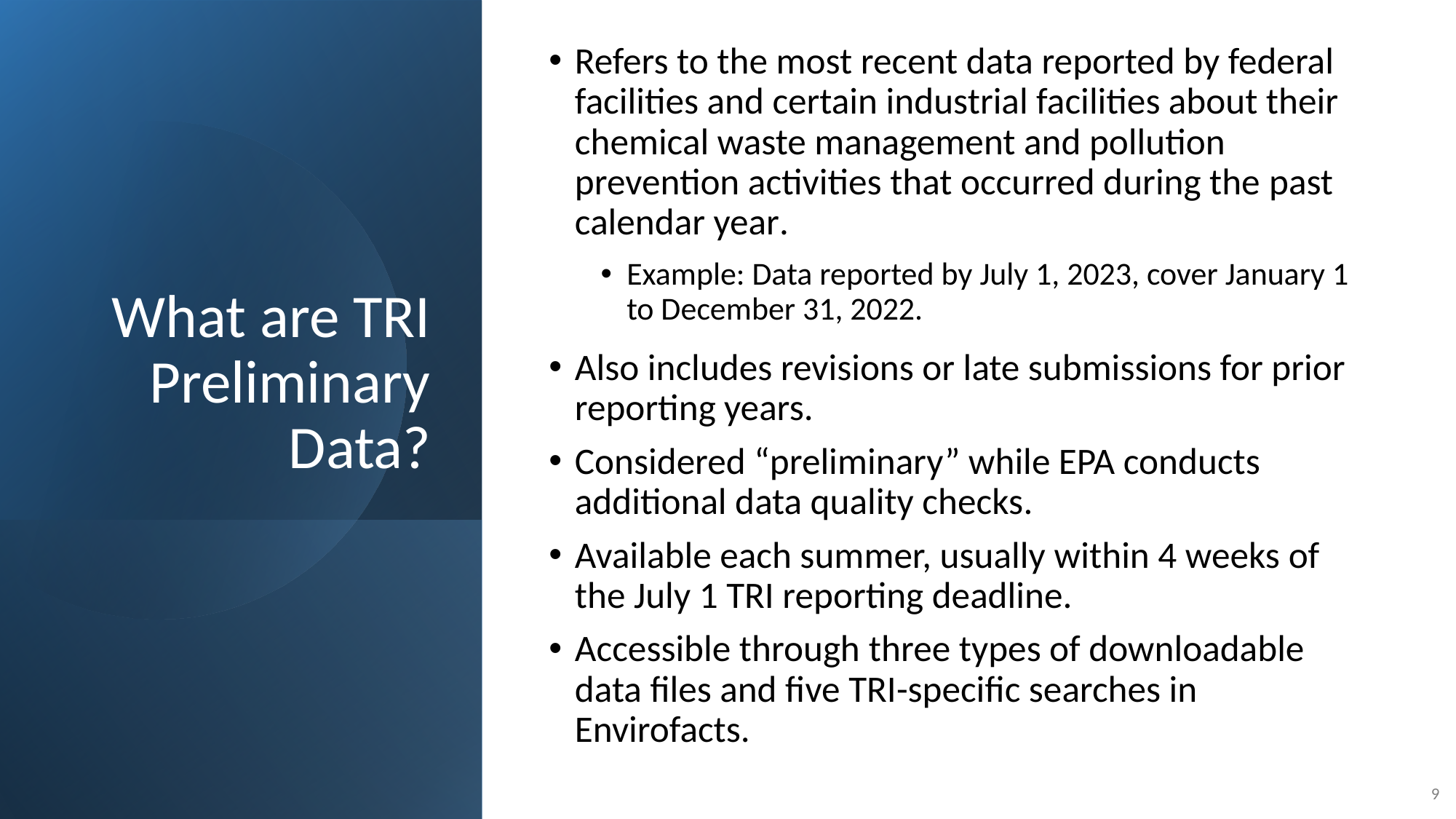

Refers to the most recent data reported by federal facilities and certain industrial facilities about their chemical waste management and pollution prevention activities that occurred during the past calendar year.
Example: Data reported by July 1, 2023, cover January 1 to December 31, 2022.
Also includes revisions or late submissions for prior reporting years.
Considered “preliminary” while EPA conducts additional data quality checks.
Available each summer, usually within 4 weeks of the July 1 TRI reporting deadline.
Accessible through three types of downloadable data files and five TRI-specific searches in Envirofacts.

# What are TRI Preliminary Data?

9